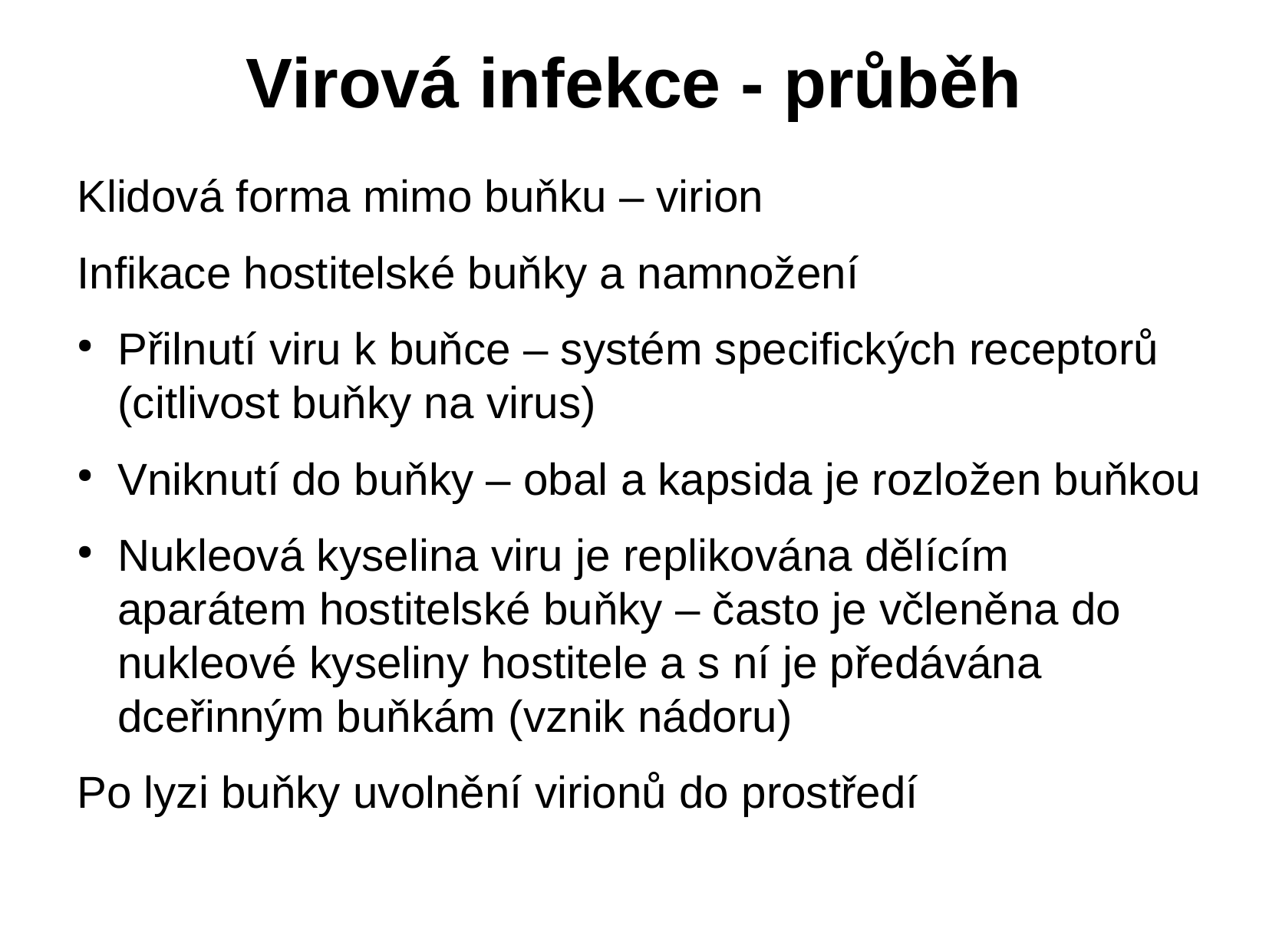

# Virová infekce - průběh
Klidová forma mimo buňku – virion
Infikace hostitelské buňky a namnožení
Přilnutí viru k buňce – systém specifických receptorů (citlivost buňky na virus)
Vniknutí do buňky – obal a kapsida je rozložen buňkou
Nukleová kyselina viru je replikována dělícím aparátem hostitelské buňky – často je včleněna do nukleové kyseliny hostitele a s ní je předávána dceřinným buňkám (vznik nádoru)
Po lyzi buňky uvolnění virionů do prostředí